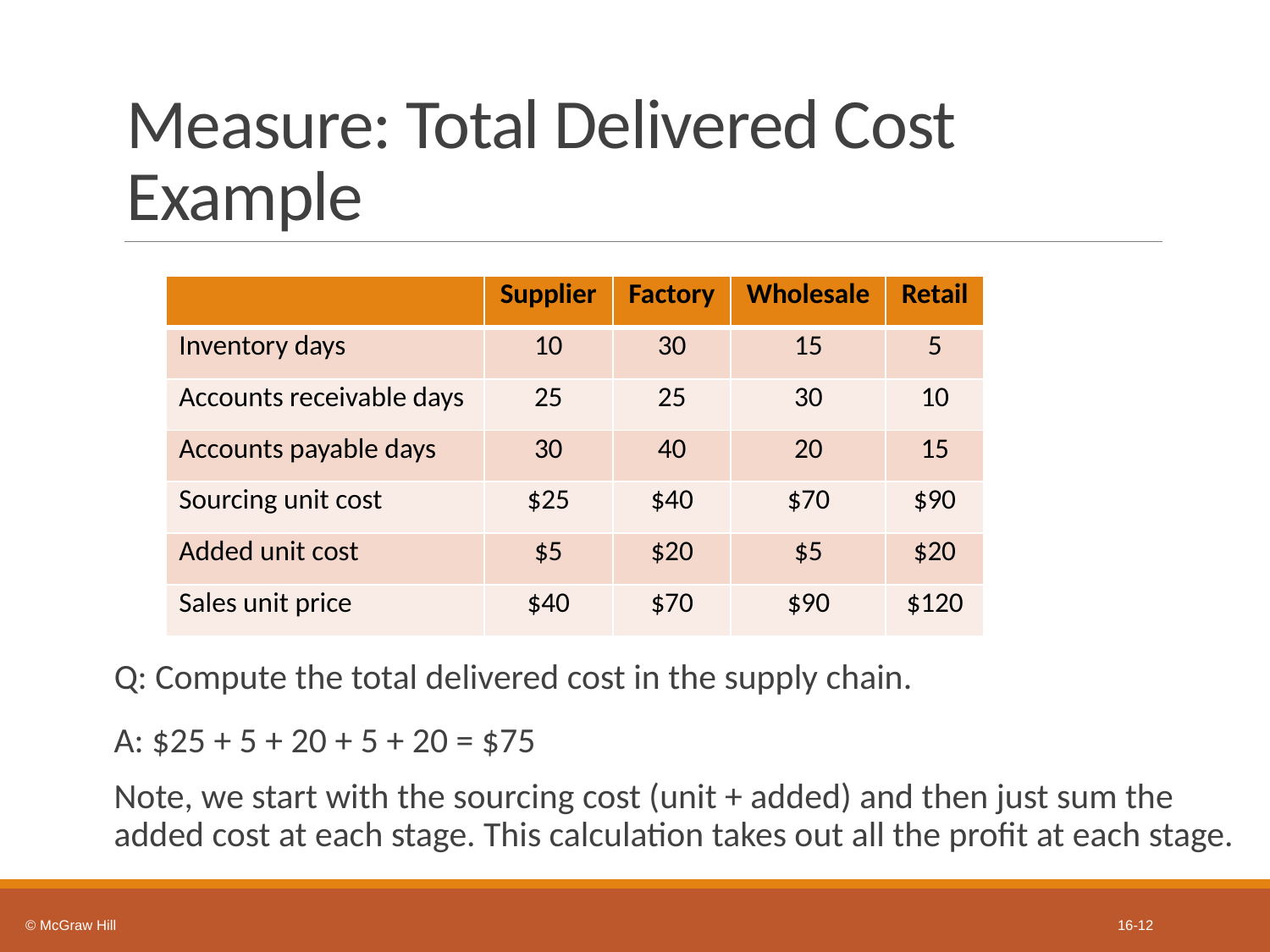

# Measure: Total Delivered Cost Example
|  | Supplier | Factory | Wholesale | Retail |
| --- | --- | --- | --- | --- |
| Inventory days | 10 | 30 | 15 | 5 |
| Accounts receivable days | 25 | 25 | 30 | 10 |
| Accounts payable days | 30 | 40 | 20 | 15 |
| Sourcing unit cost | $25 | $40 | $70 | $90 |
| Added unit cost | $5 | $20 | $5 | $20 |
| Sales unit price | $40 | $70 | $90 | $120 |
Q: Compute the total delivered cost in the supply chain.
A: $25 + 5 + 20 + 5 + 20 = $75
Note, we start with the sourcing cost (unit + added) and then just sum the added cost at each stage. This calculation takes out all the profit at each stage.